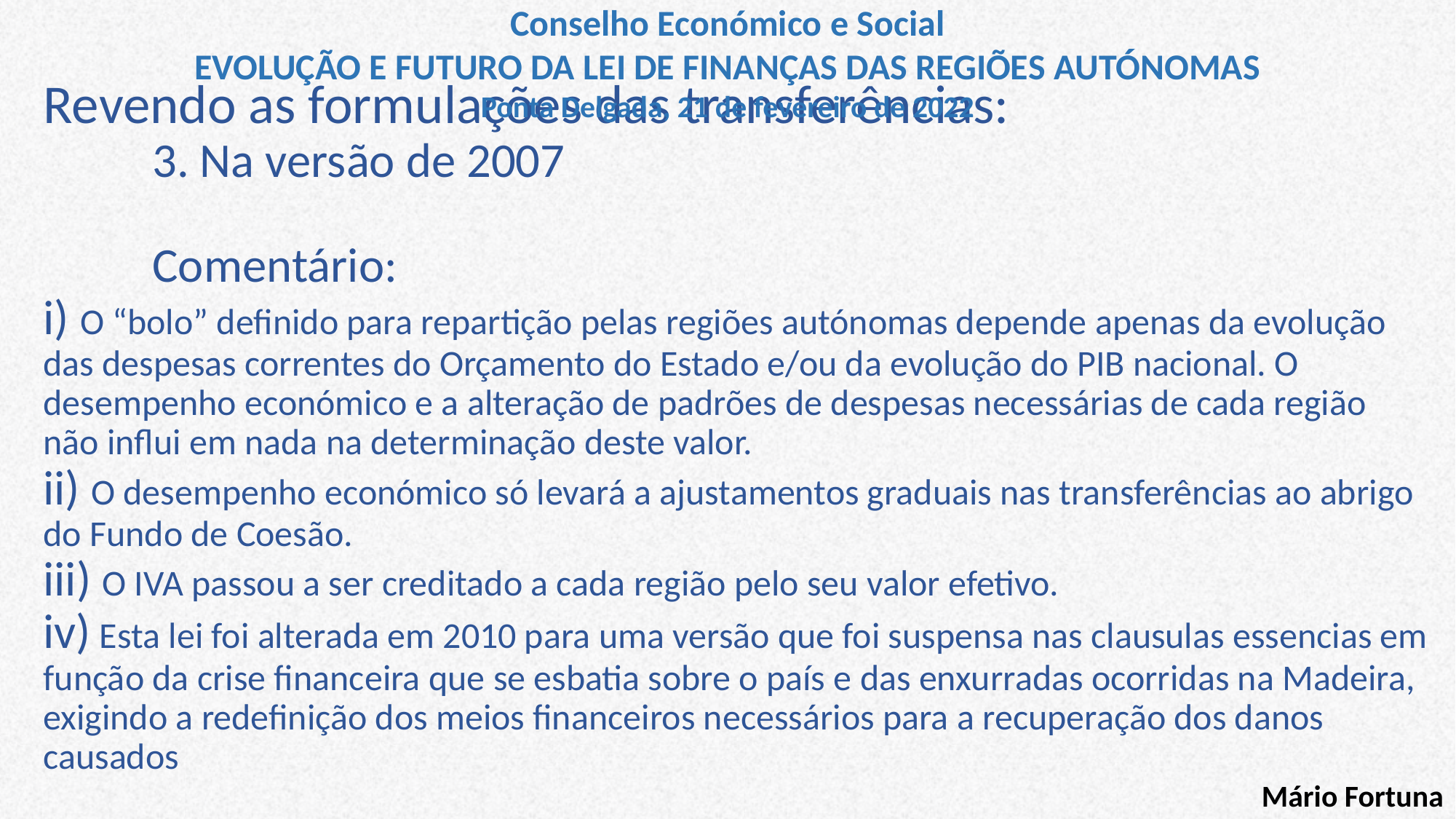

Conselho Económico e Social
EVOLUÇÃO E FUTURO DA LEI DE FINANÇAS DAS REGIÕES AUTÓNOMAS
Ponta Delgada, 21 de fevereiro de 2022
# Revendo as formulações das transferências: 3. Na versão de 2007 Comentário: i) O “bolo” definido para repartição pelas regiões autónomas depende apenas da evolução das despesas correntes do Orçamento do Estado e/ou da evolução do PIB nacional. O desempenho económico e a alteração de padrões de despesas necessárias de cada região não influi em nada na determinação deste valor. ii) O desempenho económico só levará a ajustamentos graduais nas transferências ao abrigo do Fundo de Coesão. iii) O IVA passou a ser creditado a cada região pelo seu valor efetivo. iv) Esta lei foi alterada em 2010 para uma versão que foi suspensa nas clausulas essencias em função da crise financeira que se esbatia sobre o país e das enxurradas ocorridas na Madeira, exigindo a redefinição dos meios financeiros necessários para a recuperação dos danos causados
Mário Fortuna